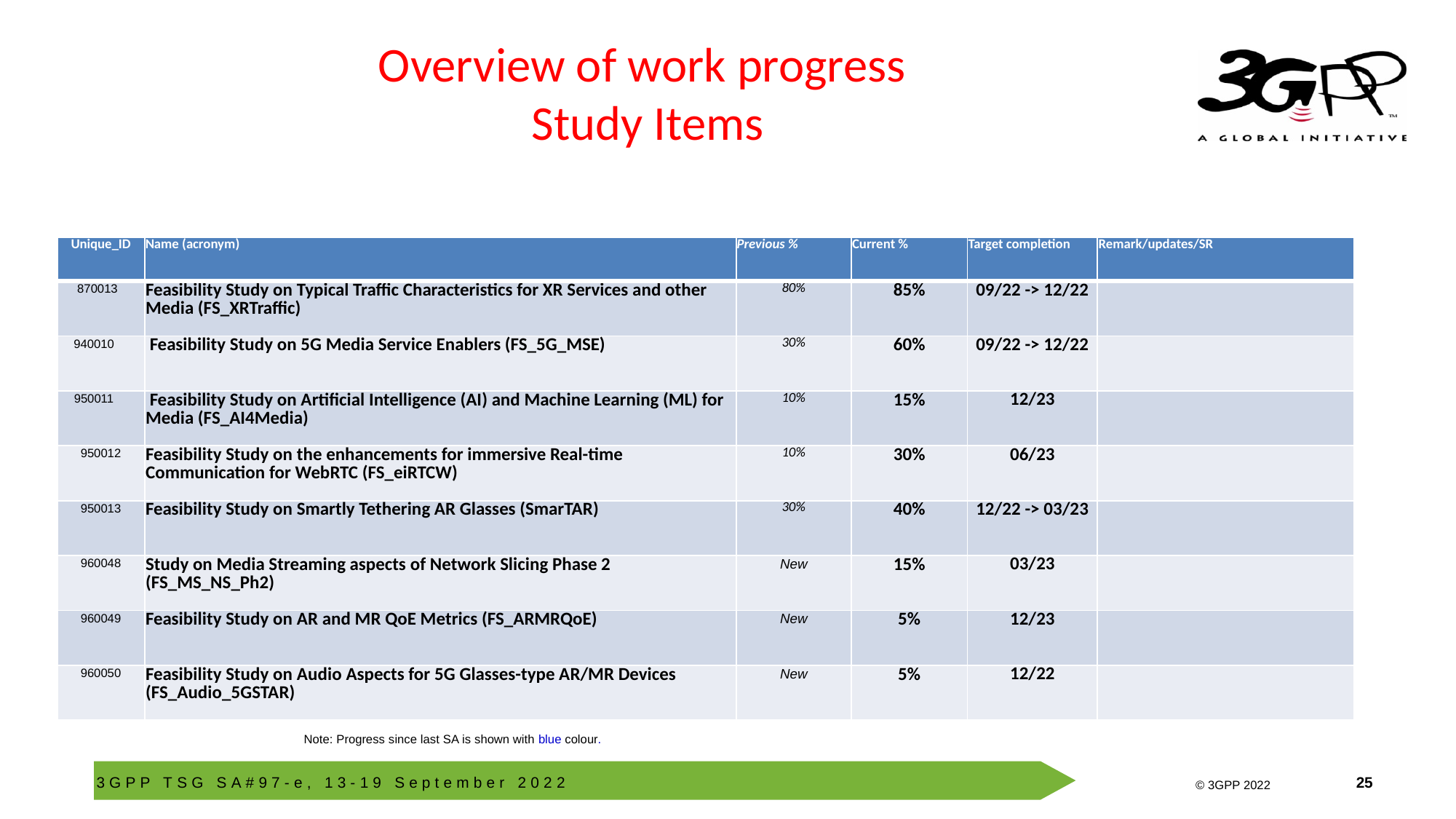

# Overview of work progress Study Items

| Unique\_ID | Name (acronym) | Previous % | Current % | Target completion | Remark/updates/SR |
| --- | --- | --- | --- | --- | --- |
| 870013 | Feasibility Study on Typical Traffic Characteristics for XR Services and other Media (FS\_XRTraffic) | 80% | 85% | 09/22 -> 12/22 |  |
| 940010 | Feasibility Study on 5G Media Service Enablers (FS\_5G\_MSE) | 30% | 60% | 09/22 -> 12/22 |  |
| 950011 | Feasibility Study on Artificial Intelligence (AI) and Machine Learning (ML) for Media (FS\_AI4Media) | 10% | 15% | 12/23 |  |
| 950012 | Feasibility Study on the enhancements for immersive Real-time Communication for WebRTC (FS\_eiRTCW) | 10% | 30% | 06/23 |  |
| 950013 | Feasibility Study on Smartly Tethering AR Glasses (SmarTAR) | 30% | 40% | 12/22 -> 03/23 |  |
| 960048 | Study on Media Streaming aspects of Network Slicing Phase 2 (FS\_MS\_NS\_Ph2) | New | 15% | 03/23 |  |
| 960049 | Feasibility Study on AR and MR QoE Metrics (FS\_ARMRQoE) | New | 5% | 12/23 |  |
| 960050 | Feasibility Study on Audio Aspects for 5G Glasses-type AR/MR Devices (FS\_Audio\_5GSTAR) | New | 5% | 12/22 |  |
Note: Progress since last SA is shown with blue colour.